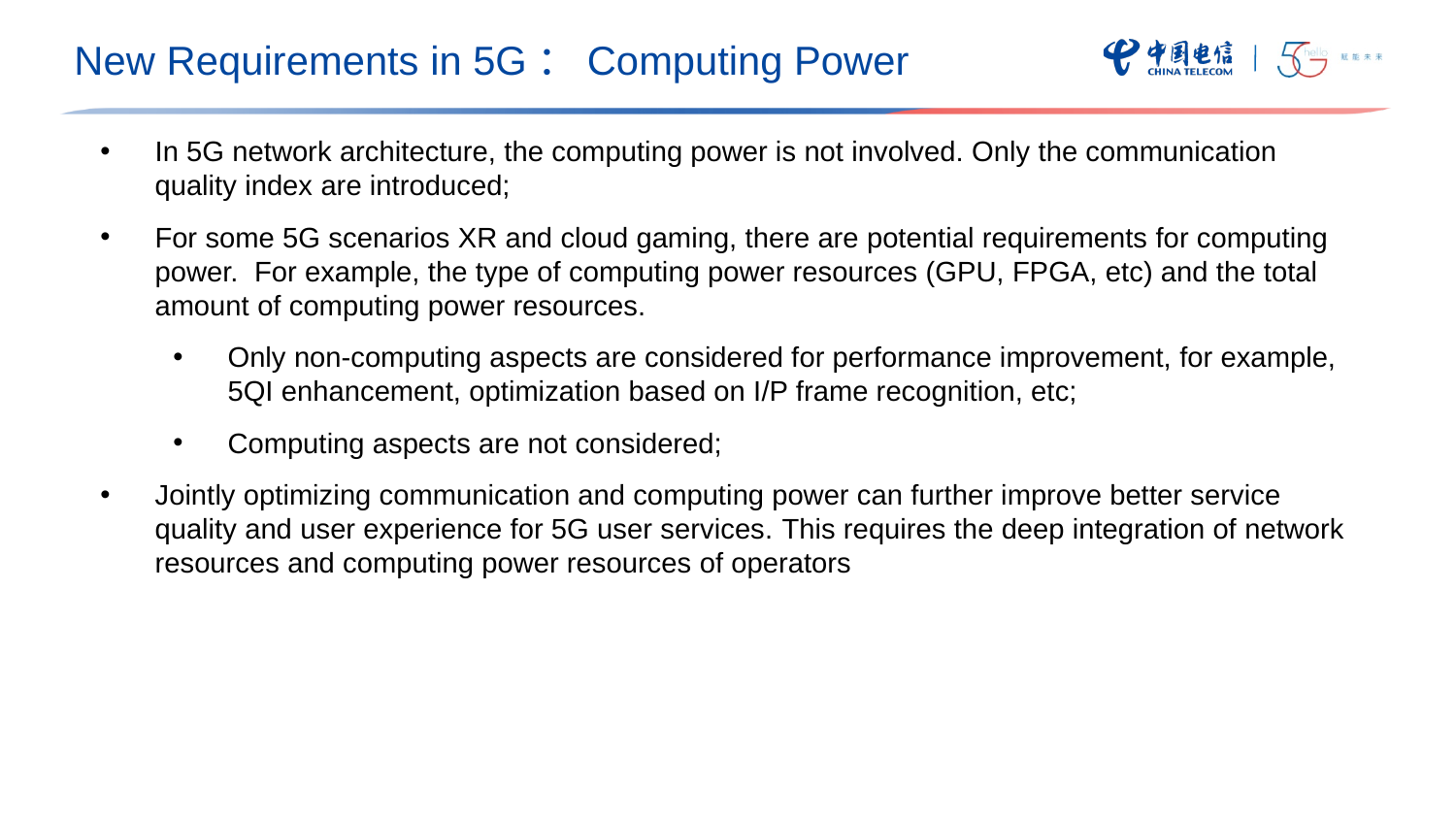

New Requirements in 5G：Computing Power
In 5G network architecture, the computing power is not involved. Only the communication quality index are introduced;
For some 5G scenarios XR and cloud gaming, there are potential requirements for computing power.  For example, the type of computing power resources (GPU, FPGA, etc) and the total amount of computing power resources.
Only non-computing aspects are considered for performance improvement, for example, 5QI enhancement, optimization based on I/P frame recognition, etc;
Computing aspects are not considered;
Jointly optimizing communication and computing power can further improve better service quality and user experience for 5G user services. This requires the deep integration of network resources and computing power resources of operators